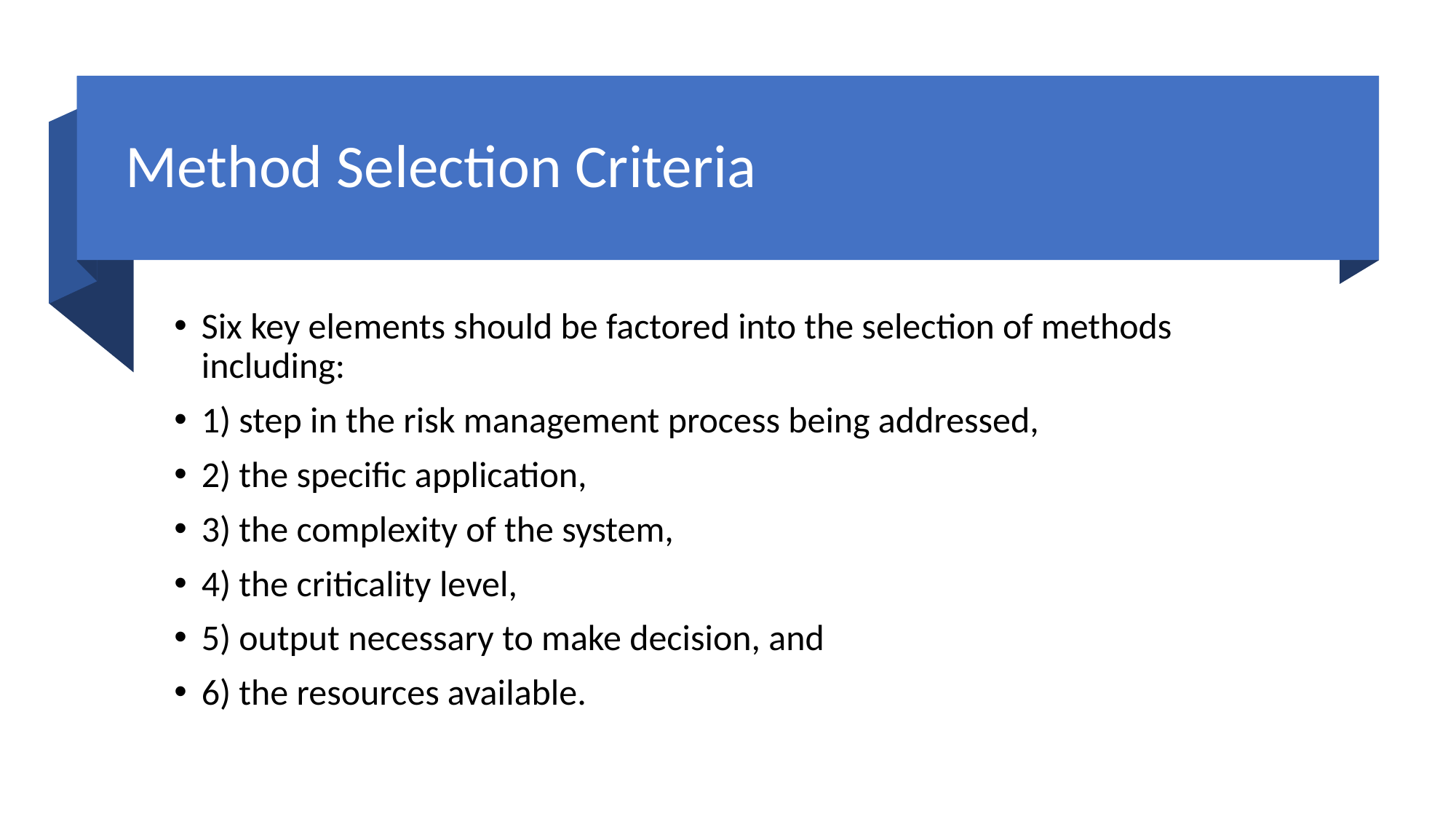

# Method Selection Criteria

Six key elements should be factored into the selection of methods including:
1) step in the risk management process being addressed,
2) the specific application,
3) the complexity of the system,
4) the criticality level,
5) output necessary to make decision, and
6) the resources available.
4